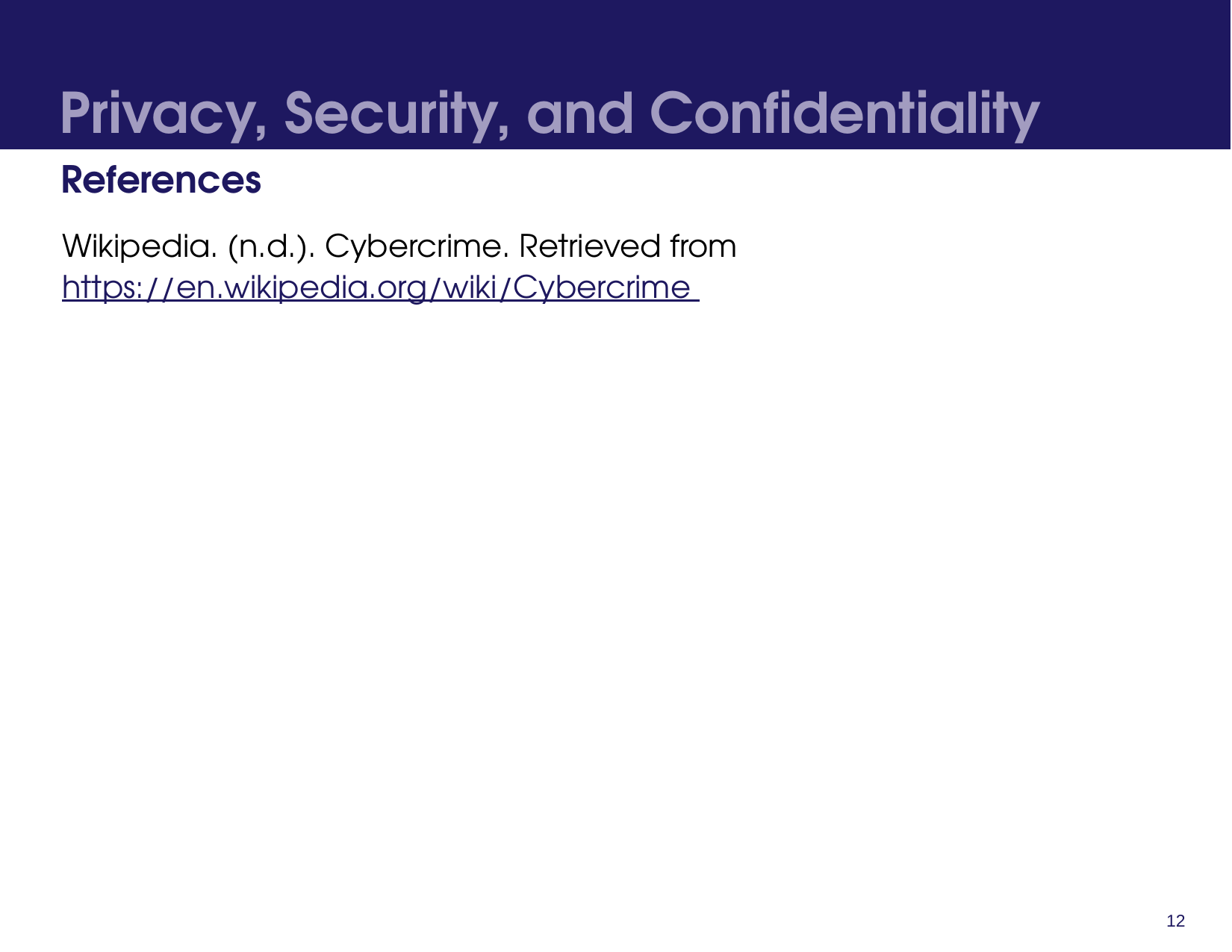

# Privacy, Security, and Confidentiality
References

Wikipedia. (n.d.). Cybercrime. Retrieved from https://en.wikipedia.org/wiki/Cybercrime

12